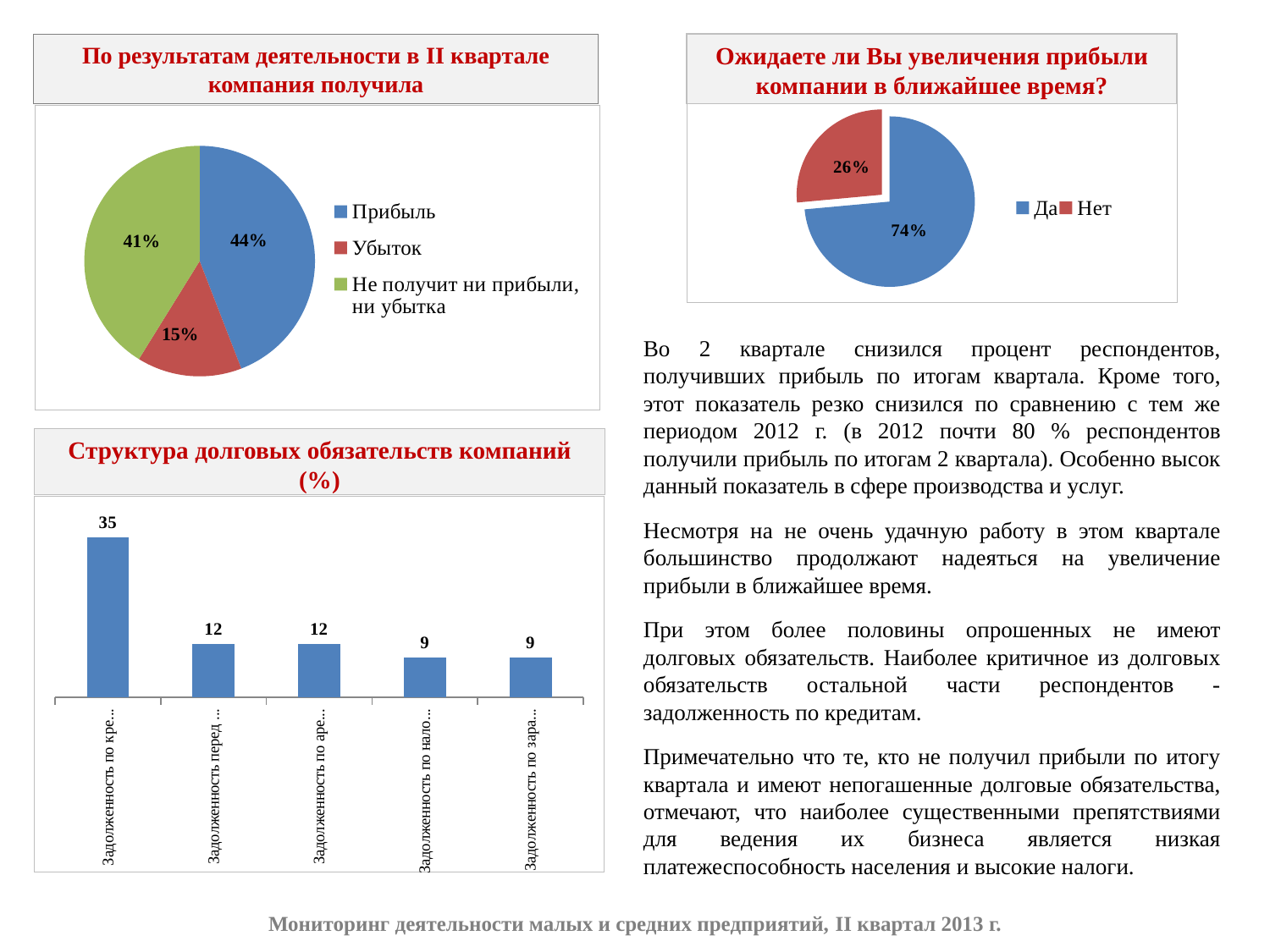

По результатам деятельности в II квартале компания получила
Ожидаете ли Вы увеличения прибыли компании в ближайшее время?

### Chart

| Category |  |
|---|---|
| Да | 73.53 |
| Нет | 26.47 |

### Chart

| Category |  |
|---|---|
| Прибыль | 44.12 |
| Убыток | 14.71 |
| Не получит ни прибыли, ни убытка | 41.18 |
Во 2 квартале снизился процент респондентов, получивших прибыль по итогам квартала. Кроме того, этот показатель резко снизился по сравнению с тем же периодом 2012 г. (в 2012 почти 80 % респондентов получили прибыль по итогам 2 квартала). Особенно высок данный показатель в сфере производства и услуг.

Несмотря на не очень удачную работу в этом квартале большинство продолжают надеяться на увеличение прибыли в ближайшее время.

При этом более половины опрошенных не имеют долговых обязательств. Наиболее критичное из долговых обязательств остальной части респондентов - задолженность по кредитам.

Примечательно что те, кто не получил прибыли по итогу квартала и имеют непогашенные долговые обязательства, отмечают, что наиболее существенными препятствиями для ведения их бизнеса является низкая платежеспособность населения и высокие налоги.
Структура долговых обязательств компаний (%)

### Chart

| Category |  |
|---|---|
| Задолженность по кредитам | 35.29 |
| Задолженность перед поставщиками | 11.76 |
| Задолженность по аренде и коммунальным платежам | 11.76 |
| Задолженность по налогам и сборам | 8.82 |
| Задолженность по заработной плате | 8.82 |
Мониторинг деятельности малых и средних предприятий, II квартал 2013 г.